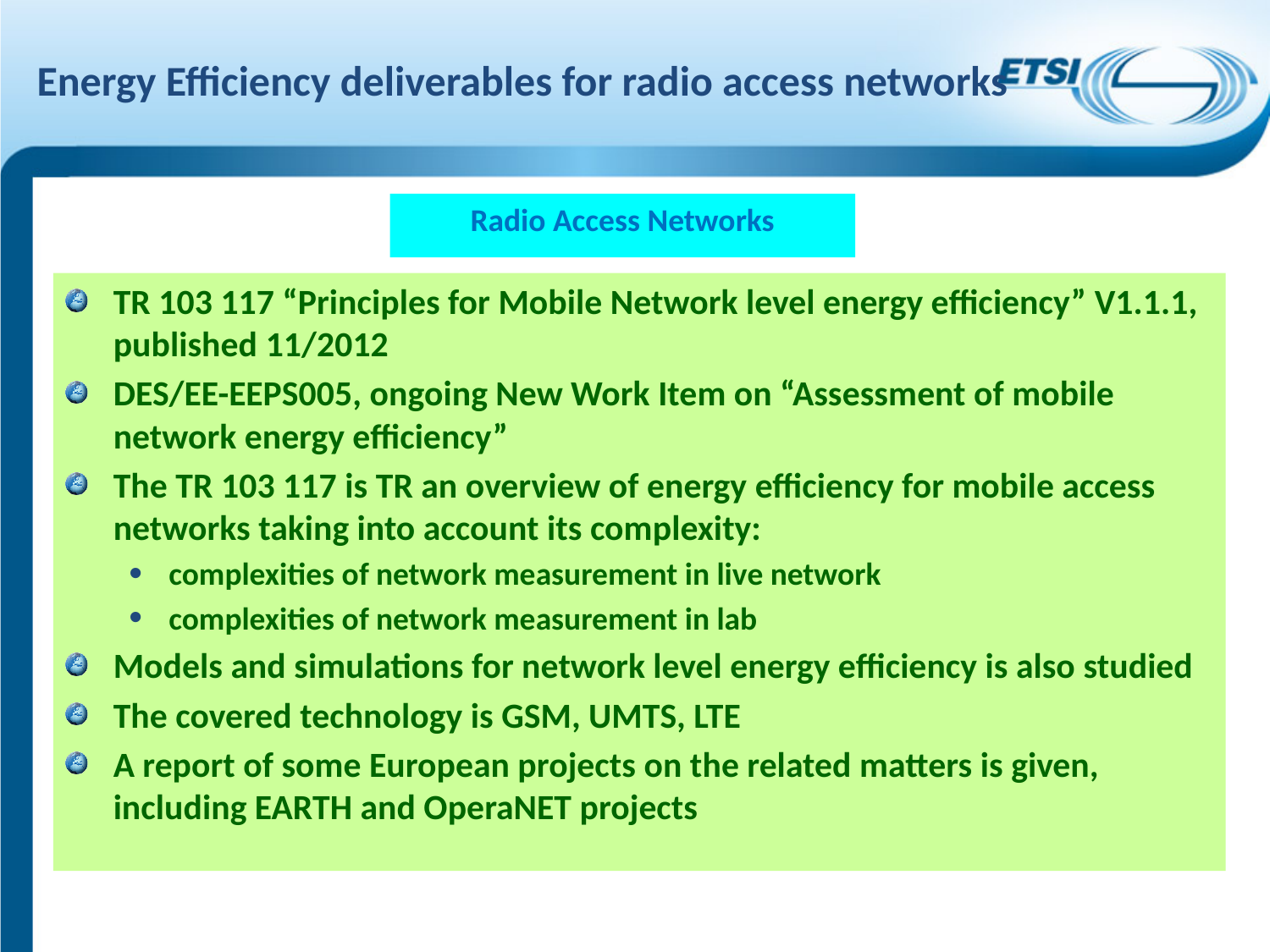

Energy Efficiency deliverables for radio access networks
Radio Access Networks
TR 103 117 “Principles for Mobile Network level energy efficiency” V1.1.1, published 11/2012
DES/EE-EEPS005, ongoing New Work Item on “Assessment of mobile network energy efficiency”
The TR 103 117 is TR an overview of energy efficiency for mobile access networks taking into account its complexity:
complexities of network measurement in live network
complexities of network measurement in lab
Models and simulations for network level energy efficiency is also studied
The covered technology is GSM, UMTS, LTE
A report of some European projects on the related matters is given, including EARTH and OperaNET projects